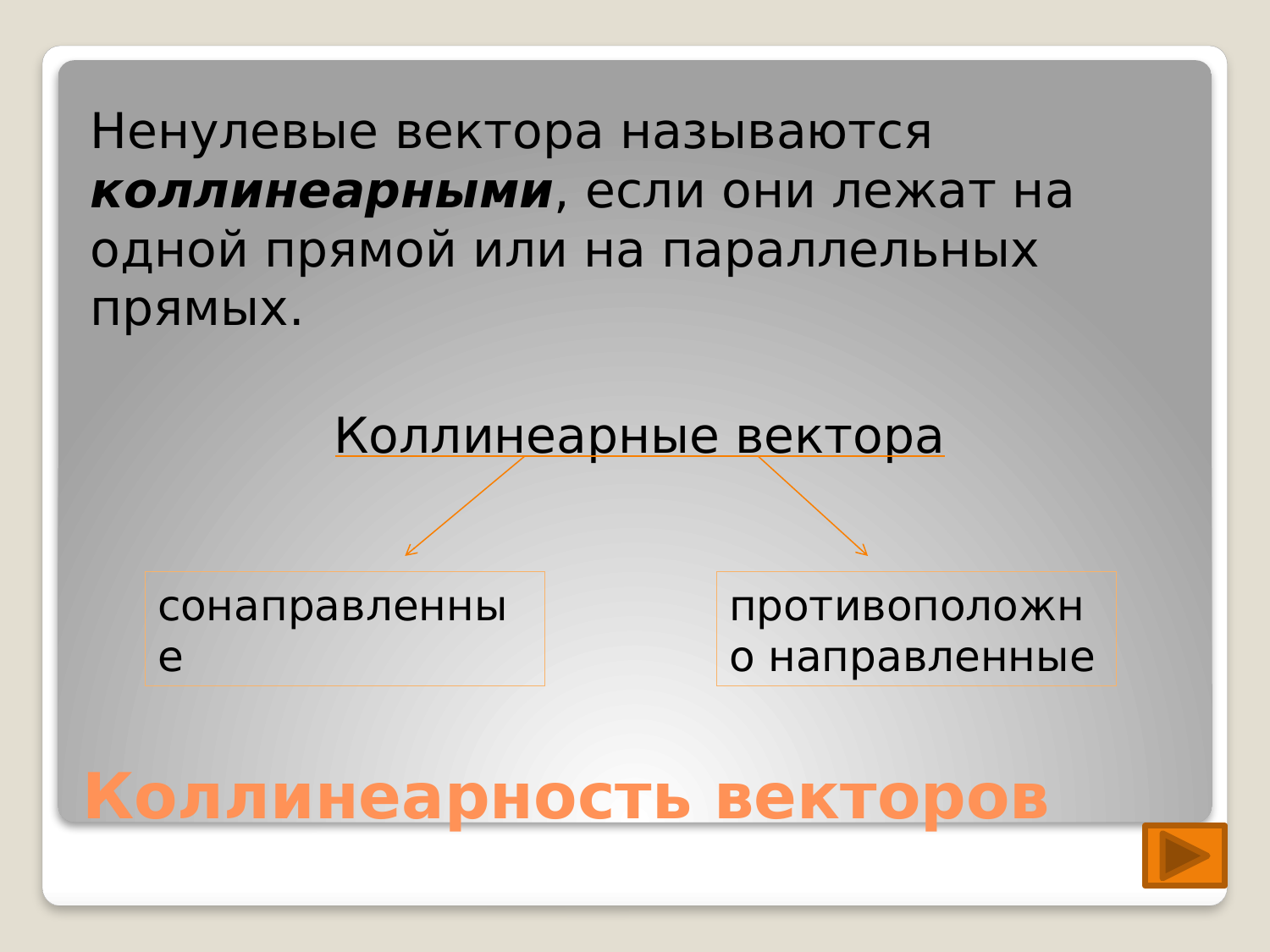

Ненулевые вектора называются коллинеарными, если они лежат на одной прямой или на параллельных прямых.

Коллинеарные вектора
сонаправленные
противоположно направленные
# Коллинеарность векторов